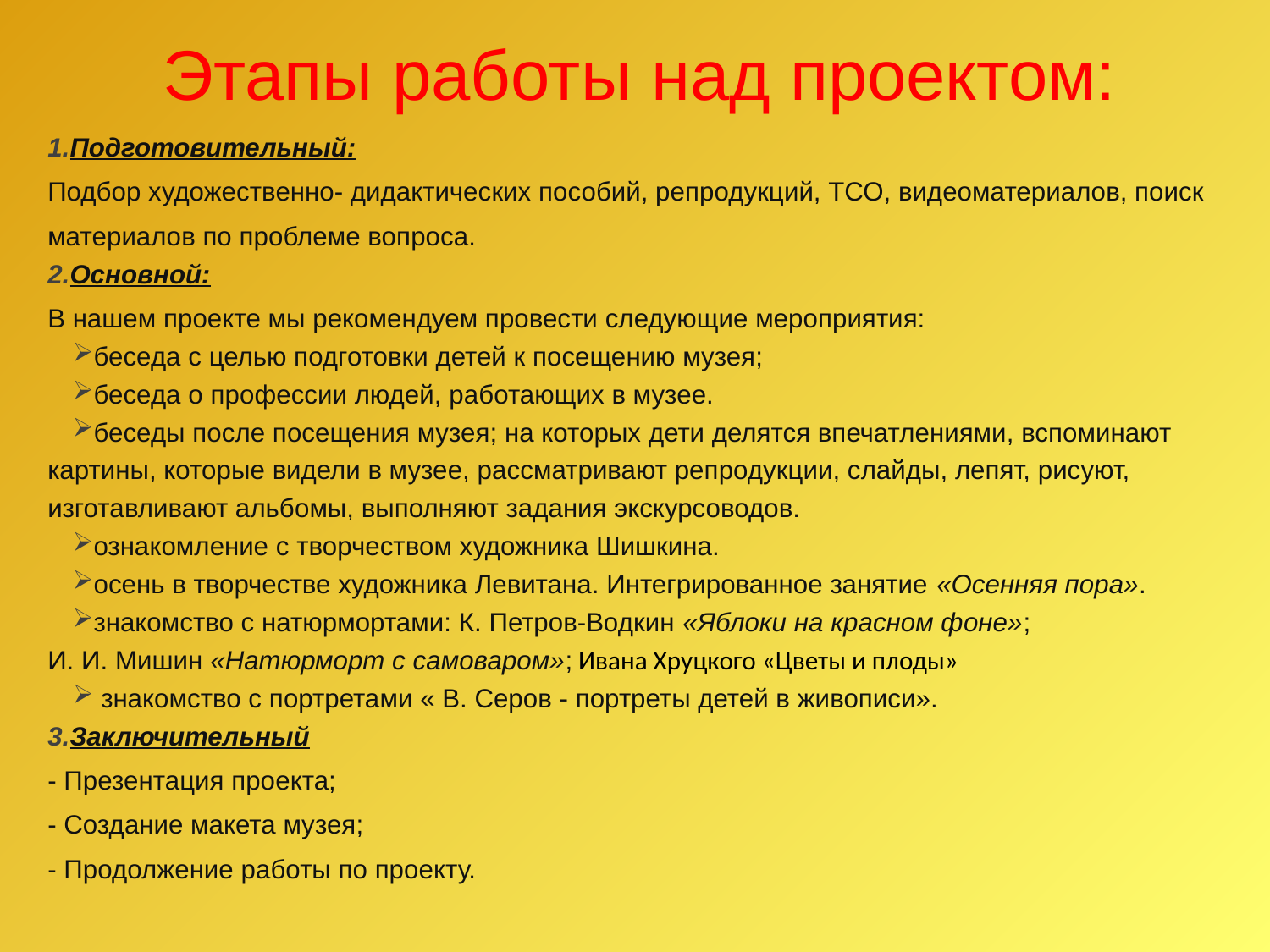

# Этапы работы над проектом:
Подготовительный:
Подбор художественно- дидактических пособий, репродукций, ТСО, видеоматериалов, поиск материалов по проблеме вопроса.
Основной:
В нашем проекте мы рекомендуем провести следующие мероприятия:
беседа с целью подготовки детей к посещению музея;
беседа о профессии людей, работающих в музее.
беседы после посещения музея; на которых дети делятся впечатлениями, вспоминают картины, которые видели в музее, рассматривают репродукции, слайды, лепят, рисуют, изготавливают альбомы, выполняют задания экскурсоводов.
ознакомление с творчеством художника Шишкина.
осень в творчестве художника Левитана. Интегрированное занятие «Осенняя пора».
знакомство с натюрмортами: К. Петров-Водкин «Яблоки на красном фоне»;
И. И. Мишин «Натюрморт с самоваром»; Ивана Хруцкого «Цветы и плоды»
 знакомство с портретами « В. Серов - портреты детей в живописи».
Заключительный
- Презентация проекта;
- Создание макета музея;
- Продолжение работы по проекту.